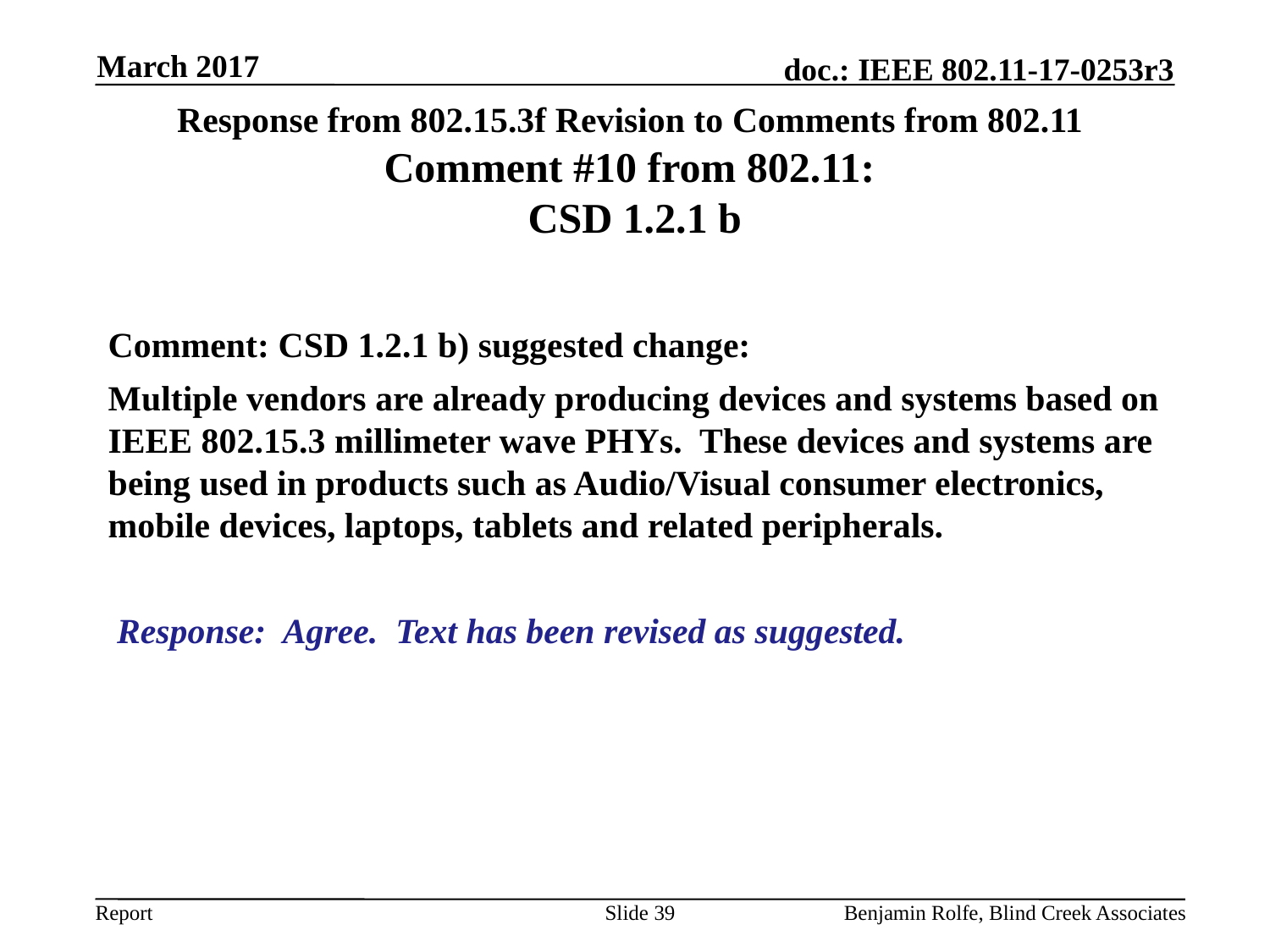

March 2017
# Response from 802.15.3f Revision to Comments from 802.11 Comment #10 from 802.11: CSD 1.2.1 b
Comment: CSD 1.2.1 b) suggested change:
Multiple vendors are already producing devices and systems based on IEEE 802.15.3 millimeter wave PHYs.  These devices and systems are being used in products such as Audio/Visual consumer electronics, mobile devices, laptops, tablets and related peripherals.

 Response:  Agree.  Text has been revised as suggested.
Slide 39
Benjamin Rolfe, Blind Creek Associates